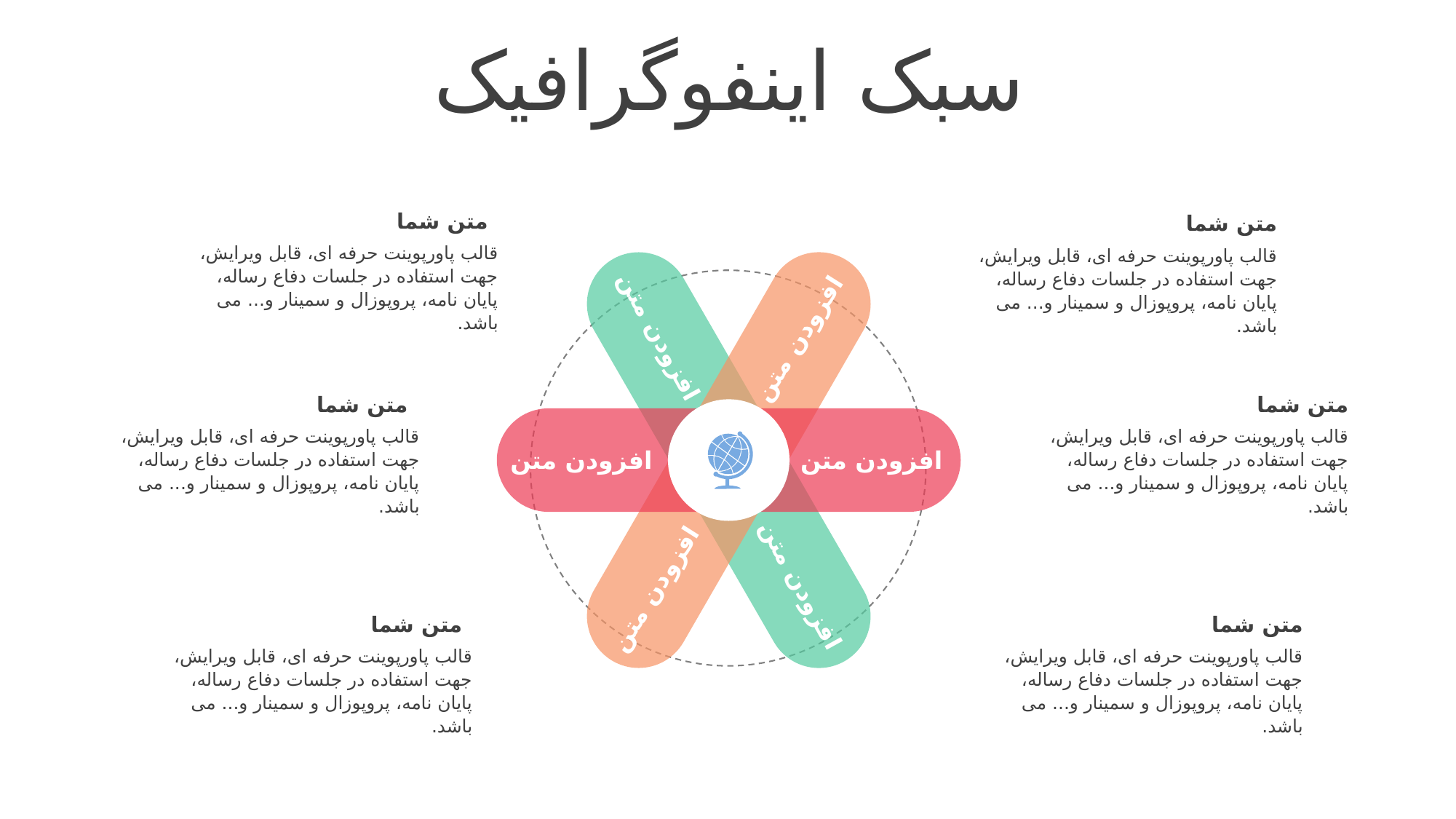

سبک اینفوگرافیک
متن شما
قالب پاورپوینت حرفه ای، قابل ویرایش، جهت استفاده در جلسات دفاع رساله، پایان نامه، پروپوزال و سمینار و... می باشد.
متن شما
قالب پاورپوینت حرفه ای، قابل ویرایش، جهت استفاده در جلسات دفاع رساله، پایان نامه، پروپوزال و سمینار و... می باشد.

افزودن متن
افزودن متن
متن شما
قالب پاورپوینت حرفه ای، قابل ویرایش، جهت استفاده در جلسات دفاع رساله، پایان نامه، پروپوزال و سمینار و... می باشد.
متن شما
قالب پاورپوینت حرفه ای، قابل ویرایش، جهت استفاده در جلسات دفاع رساله، پایان نامه، پروپوزال و سمینار و... می باشد.

افزودن متن
افزودن متن
افزودن متن
افزودن متن
متن شما
قالب پاورپوینت حرفه ای، قابل ویرایش، جهت استفاده در جلسات دفاع رساله، پایان نامه، پروپوزال و سمینار و... می باشد.
متن شما
قالب پاورپوینت حرفه ای، قابل ویرایش، جهت استفاده در جلسات دفاع رساله، پایان نامه، پروپوزال و سمینار و... می باشد.